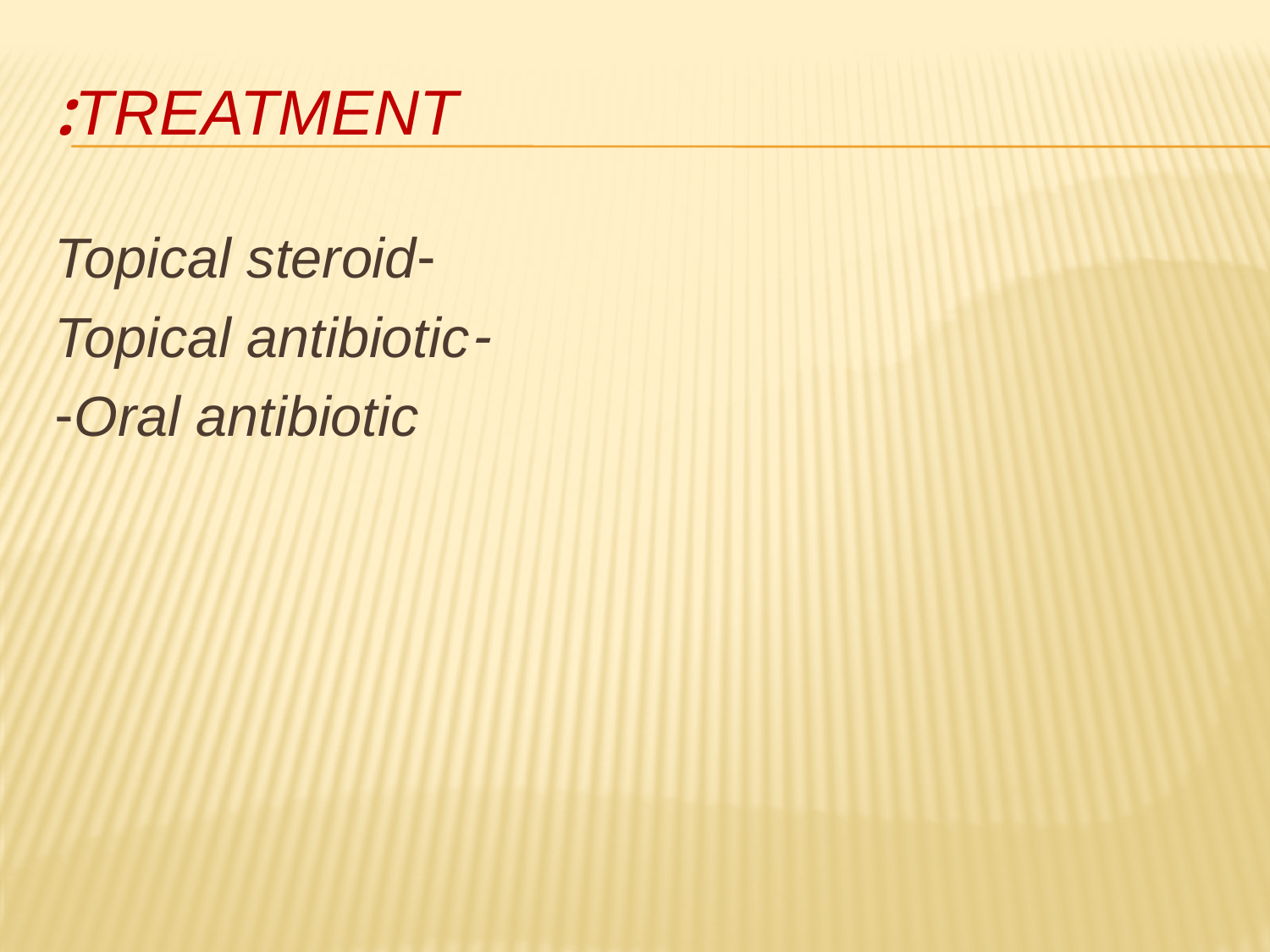

# Treatment:
-Topical steroid
-Topical antibiotic
Oral antibiotic-